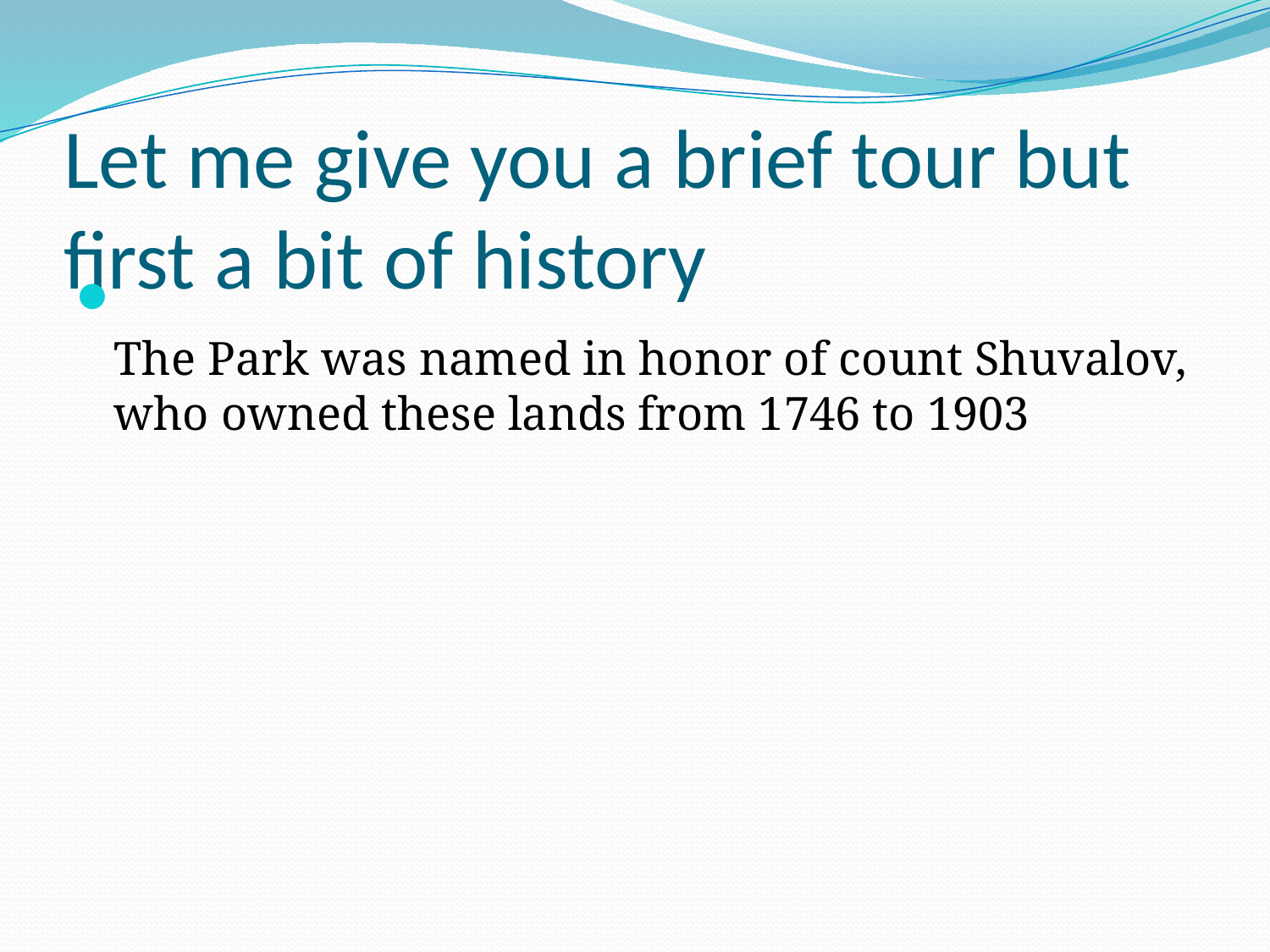

# Let me give you a brief tour but first a bit of history
The Park was named in honor of count Shuvalov, who owned these lands from 1746 to 1903